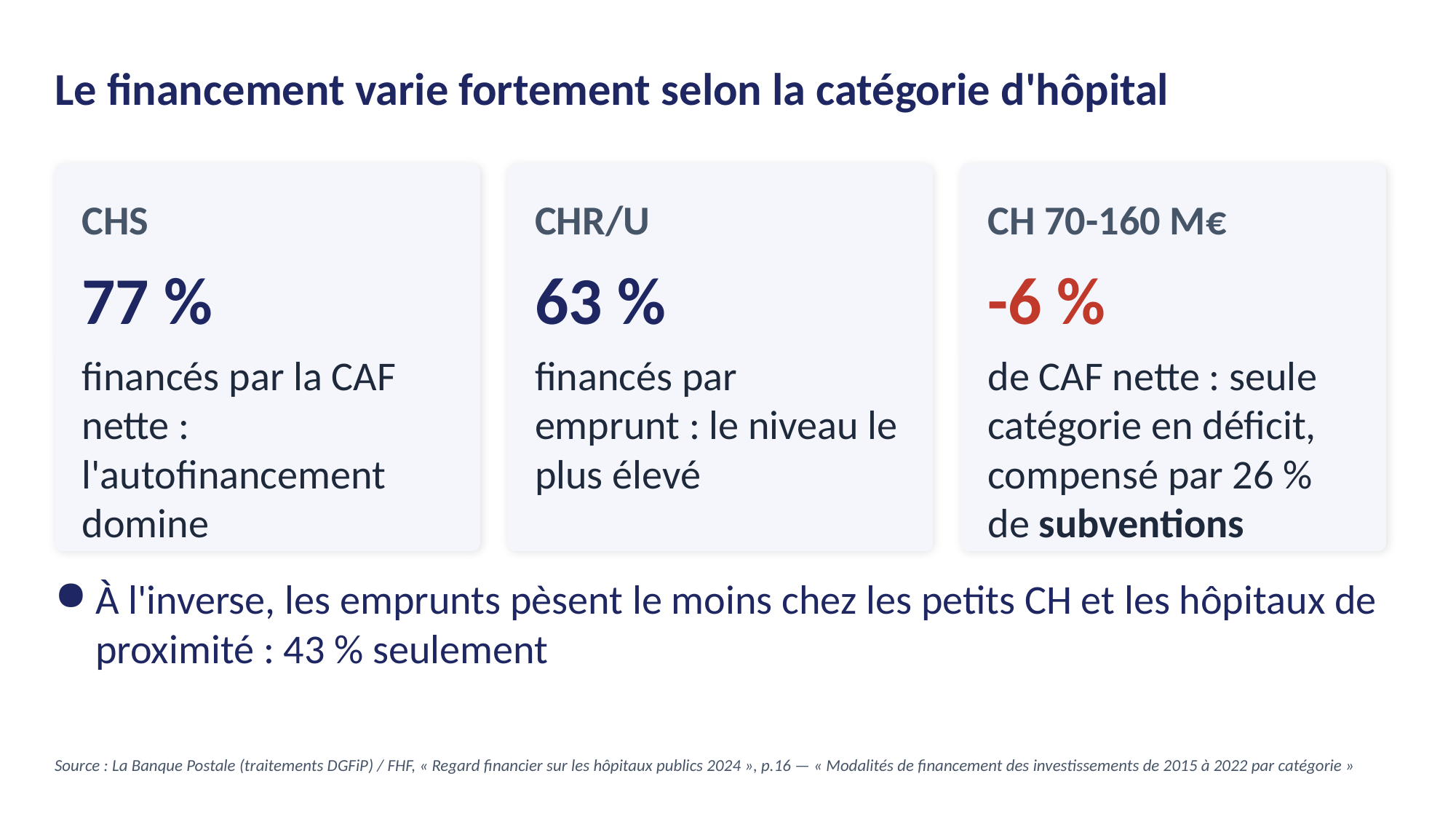

Le financement varie fortement selon la catégorie d'hôpital

CHS
CHR/U
CH 70-160 M€
77 %
63 %
-6 %
financés par la CAF nette : l'autofinancement domine
financés par emprunt : le niveau le plus élevé
de CAF nette : seule catégorie en déficit, compensé par 26 % de subventions
À l'inverse, les emprunts pèsent le moins chez les petits CH et les hôpitaux de proximité : 43 % seulement
Source : La Banque Postale (traitements DGFiP) / FHF, « Regard financier sur les hôpitaux publics 2024 », p.16 — « Modalités de financement des investissements de 2015 à 2022 par catégorie »